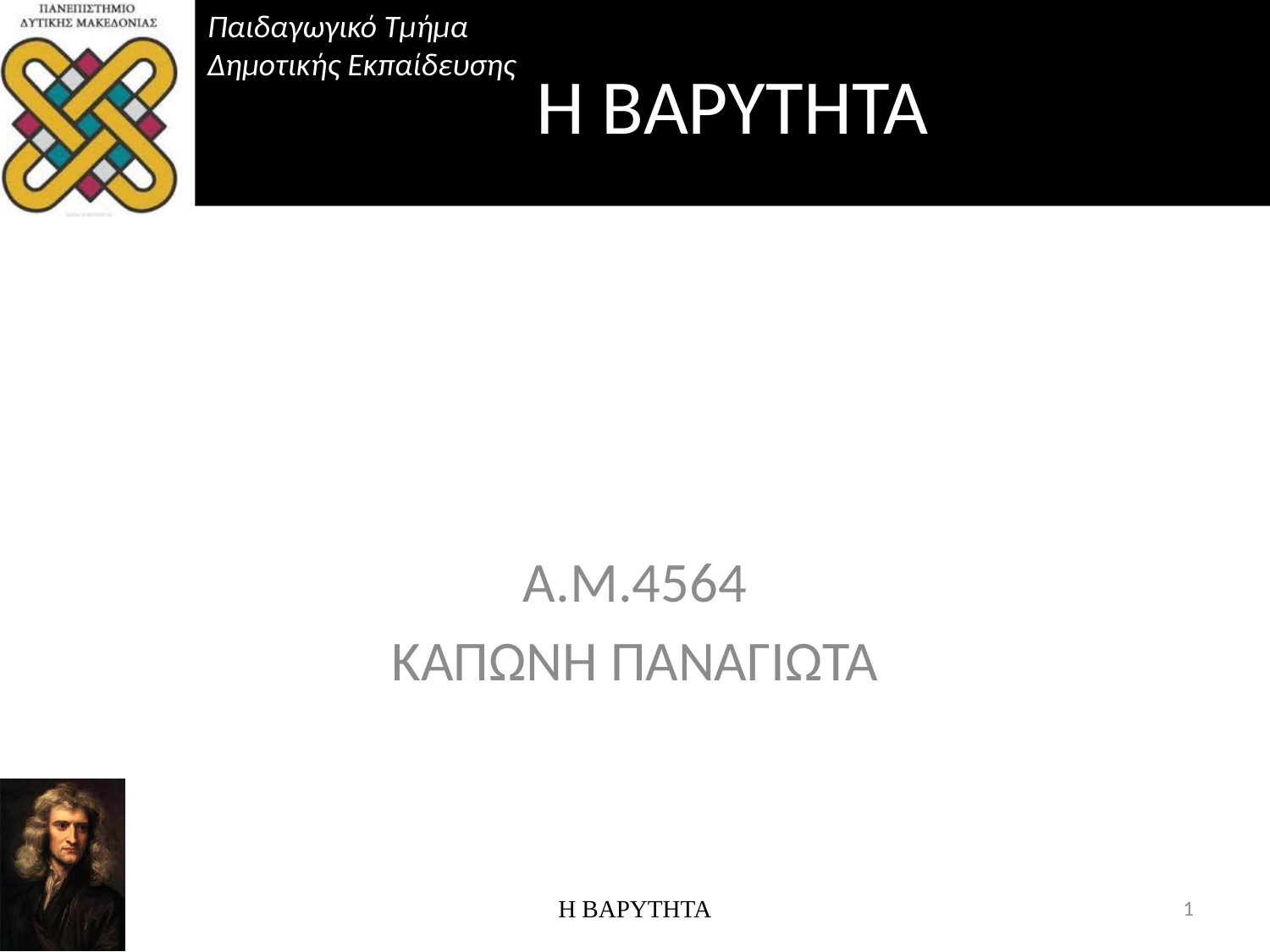

Παιδαγωγικό Τμήμα Δημοτικής Εκπαίδευσης
# Η ΒΑΡΥΤΗΤΑ
Α.Μ.4564
ΚΑΠΩΝΗ ΠΑΝΑΓΙΩΤΑ
Η ΒΑΡΥΤΗΤΑ
1